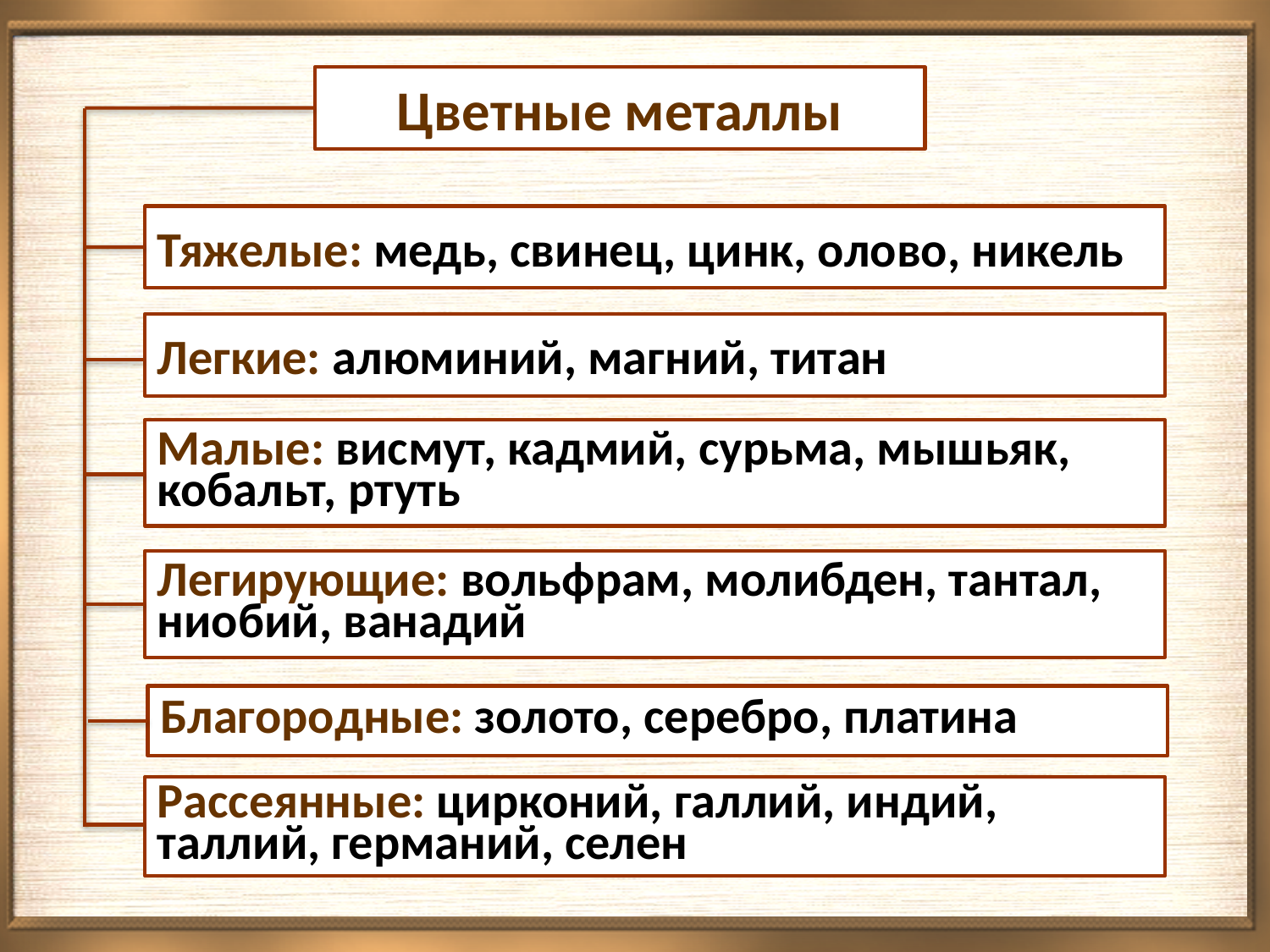

Цветные металлы
Тяжелые: медь, свинец, цинк, олово, никель
Легкие: алюминий, магний, титан
Малые: висмут, кадмий, сурьма, мышьяк, кобальт, ртуть
Легирующие: вольфрам, молибден, тантал, ниобий, ванадий
Благородные: золото, серебро, платина
Рассеянные: цирконий, галлий, индий, таллий, германий, селен